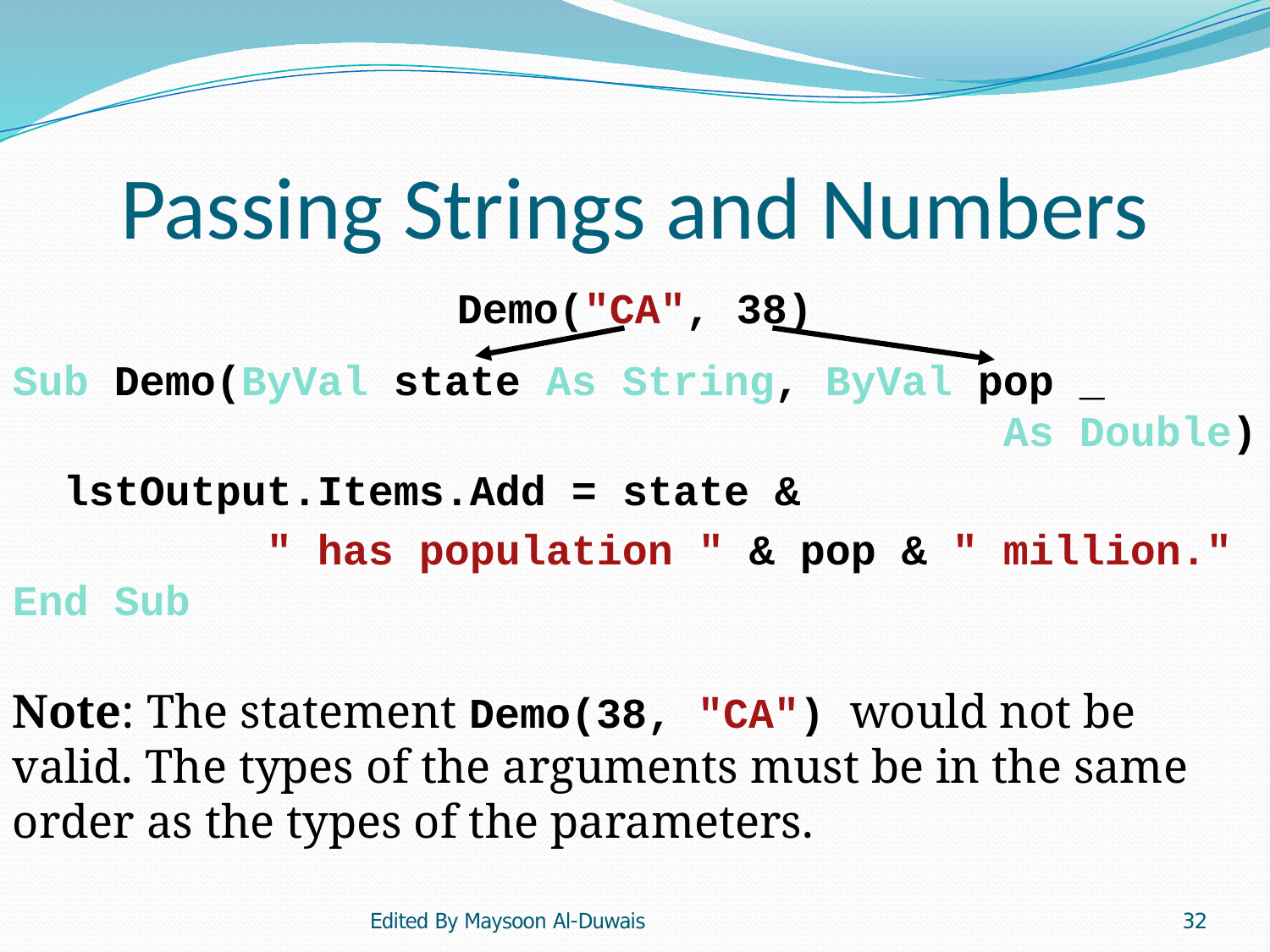

# Passing Strings and Numbers
	                Demo("CA", 38)
Sub Demo(ByVal state As String, ByVal pop _
                                       As Double)
  lstOutput.Items.Add = state &
          " has population " & pop & " million."
End Sub

Note: The statement Demo(38, "CA") would not be valid. The types of the arguments must be in the same order as the types of the parameters.

Edited By Maysoon Al-Duwais
32